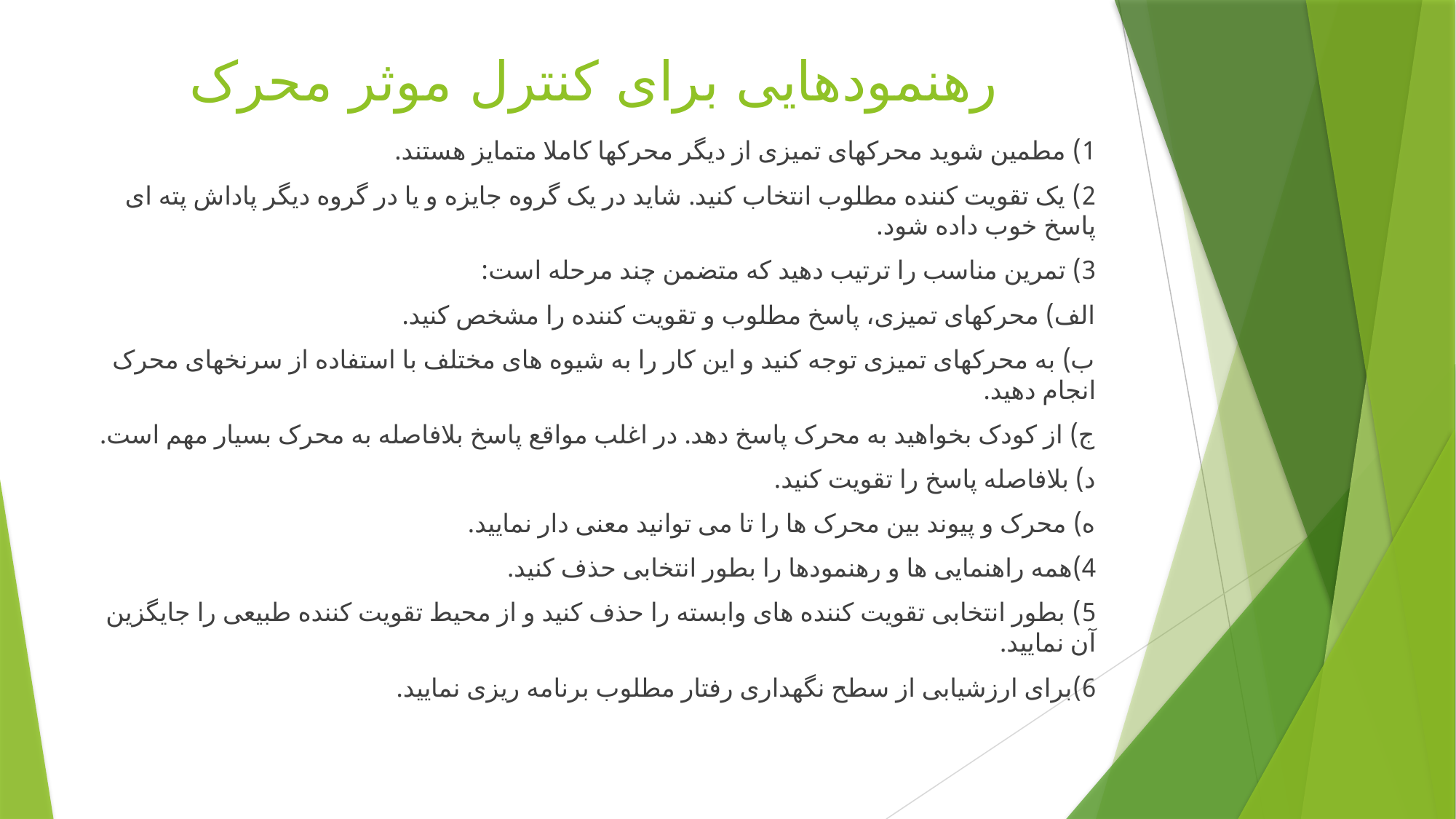

# رهنمودهایی برای کنترل موثر محرک
1) مطمین شوید محرکهای تمیزی از دیگر محرکها کاملا متمایز هستند.
2) یک تقویت کننده مطلوب انتخاب کنید. شاید در یک گروه جایزه و یا در گروه دیگر پاداش پته ای پاسخ خوب داده شود.
3) تمرین مناسب را ترتیب دهید که متضمن چند مرحله است:
الف) محرکهای تمیزی، پاسخ مطلوب و تقویت کننده را مشخص کنید.
ب) به محرکهای تمیزی توجه کنید و این کار را به شیوه های مختلف با استفاده از سرنخهای محرک انجام دهید.
ج) از کودک بخواهید به محرک پاسخ دهد. در اغلب مواقع پاسخ بلافاصله به محرک بسیار مهم است.
د) بلافاصله پاسخ را تقویت کنید.
ه) محرک و پیوند بین محرک ها را تا می توانید معنی دار نمایید.
4)همه راهنمایی ها و رهنمودها را بطور انتخابی حذف کنید.
5) بطور انتخابی تقویت کننده های وابسته را حذف کنید و از محیط تقویت کننده طبیعی را جایگزین آن نمایید.
6)برای ارزشیابی از سطح نگهداری رفتار مطلوب برنامه ریزی نمایید.